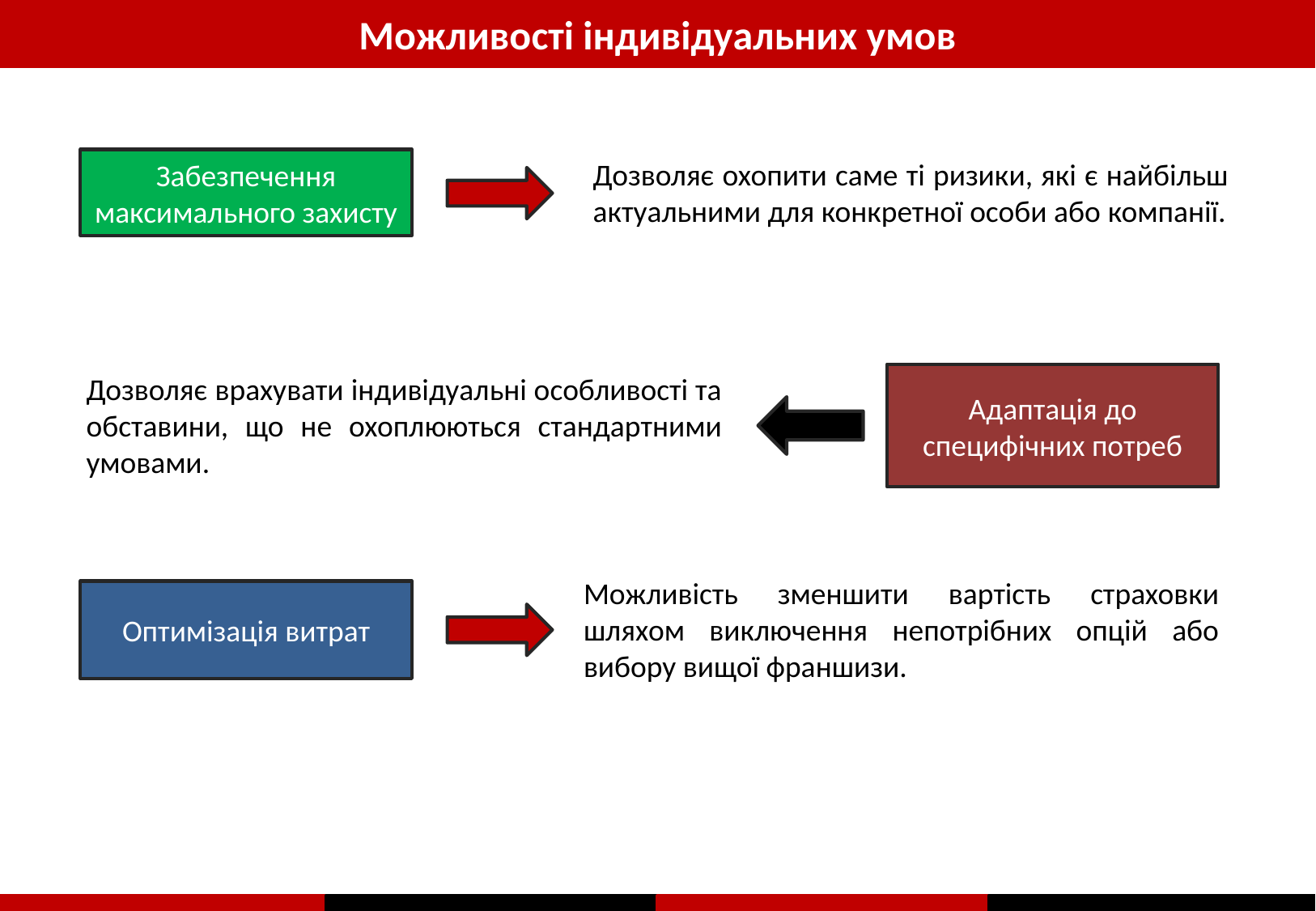

Можливості індивідуальних умов
Забезпечення максимального захисту
Дозволяє охопити саме ті ризики, які є найбільш актуальними для конкретної особи або компанії.

Дозволяє врахувати індивідуальні особливості та обставини, що не охоплюються стандартними умовами.
Адаптація до специфічних потреб

Можливість зменшити вартість страховки шляхом виключення непотрібних опцій або вибору вищої франшизи.
Оптимізація витрат